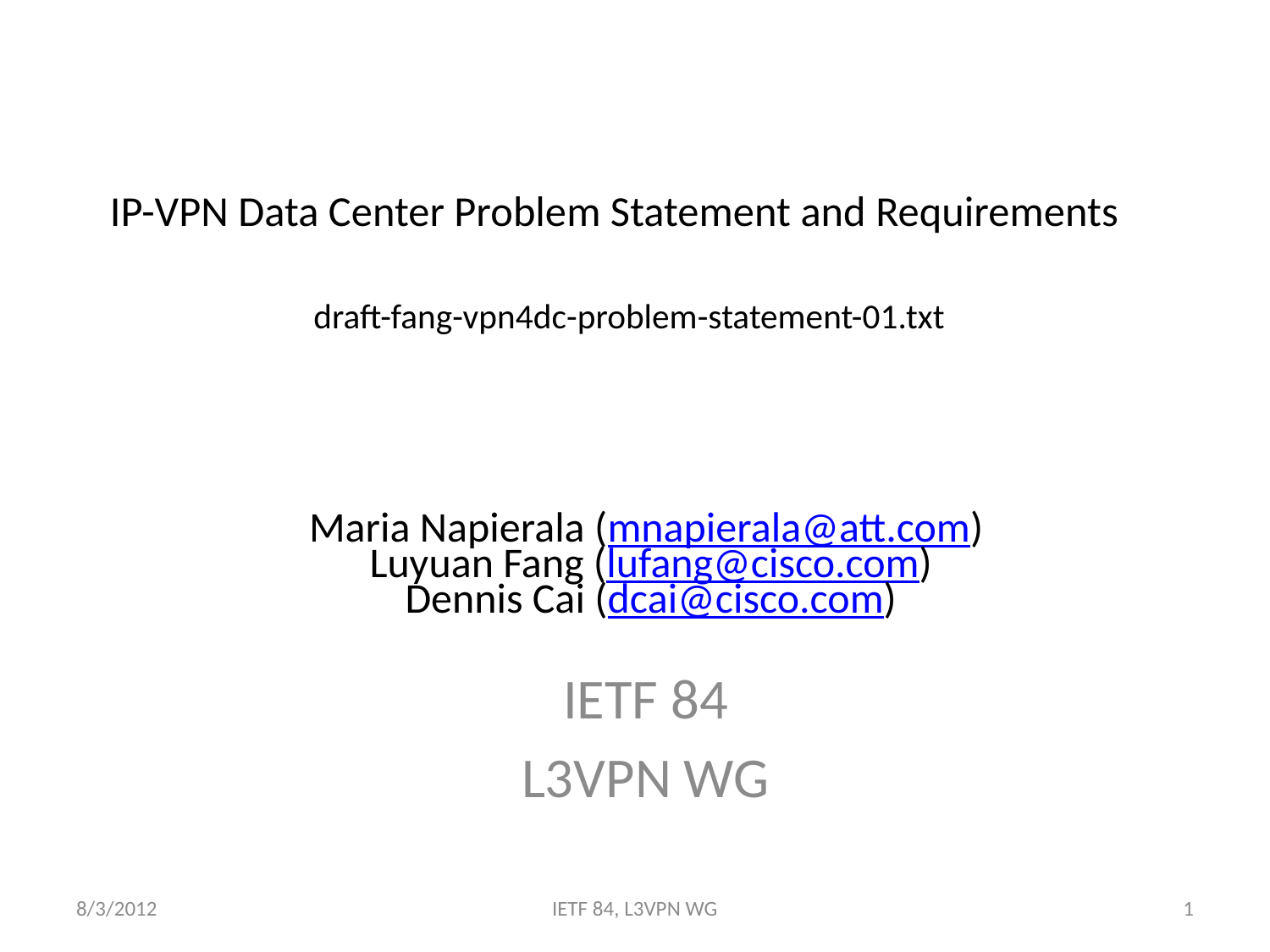

# IP-VPN Data Center Problem Statement and Requirements draft-fang-vpn4dc-problem-statement-01.txt
Maria Napierala (mnapierala@att.com)
Luyuan Fang (lufang@cisco.com)
Dennis Cai (dcai@cisco.com)

IETF 84
L3VPN WG
8/3/2012
IETF 84, L3VPN WG
1